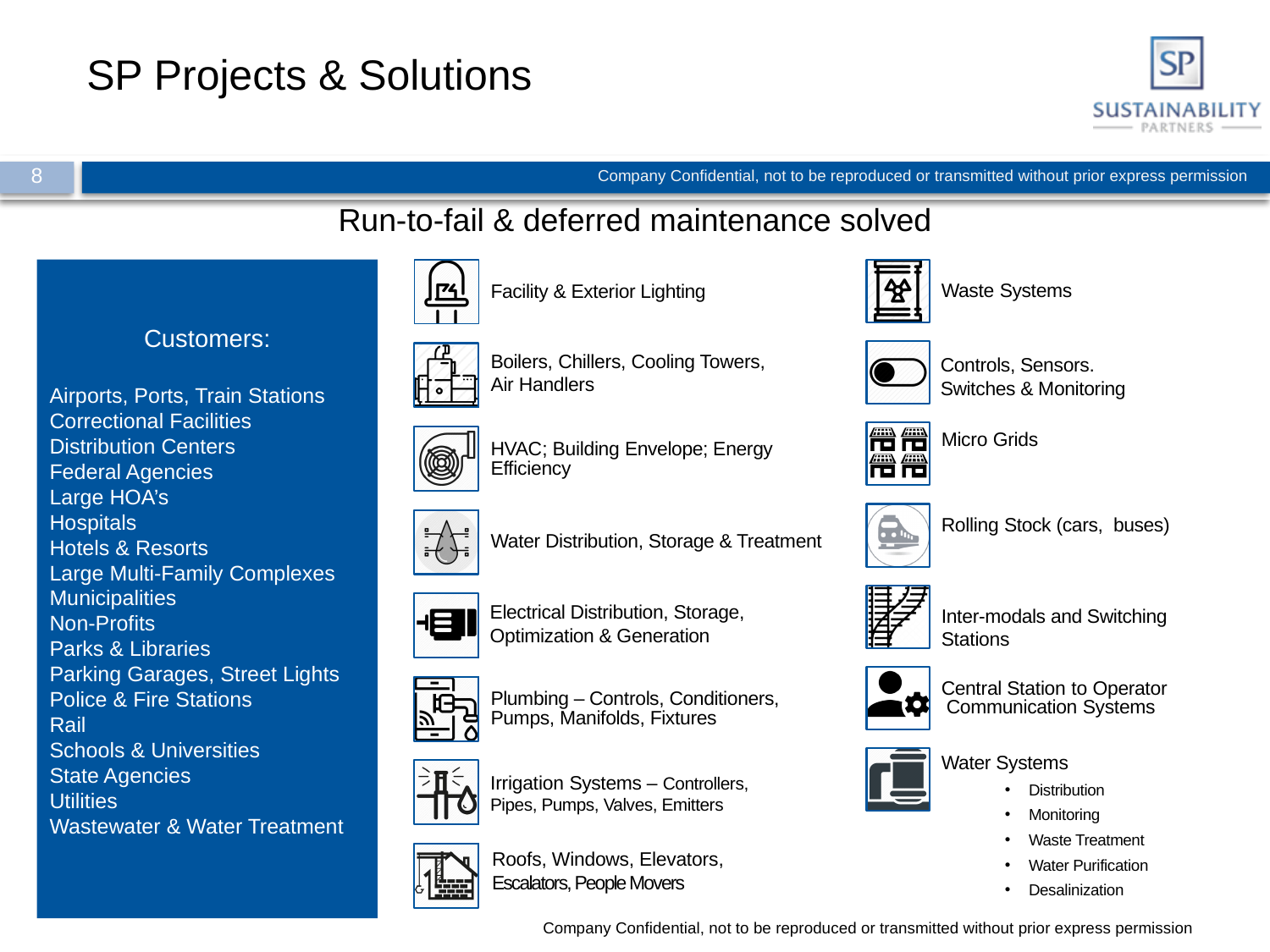

# SP Projects & Solutions
8
Run-to-fail & deferred maintenance solved

Customers:

Airports, Ports, Train Stations
Correctional Facilities
Distribution Centers
Federal Agencies
Large HOA’s
Hospitals
Hotels & Resorts
Large Multi-Family Complexes
Municipalities
Non-Profits
Parks & Libraries
Parking Garages, Street Lights
Police & Fire Stations
Rail
Schools & Universities
State Agencies
Utilities
Wastewater & Water Treatment

Waste Systems
Facility & Exterior Lighting

Boilers, Chillers, Cooling Towers, Air Handlers
Controls, Sensors. Switches & Monitoring

Micro Grids

HVAC; Building Envelope; Energy  Efficiency

Rolling Stock (cars,  buses)
Water Distribution, Storage & Treatment

Electrical Distribution, Storage, Optimization & Generation
Inter-modals and Switching Stations

Central Station to Operator  Communication Systems

Plumbing – Controls, Conditioners, Pumps, Manifolds, Fixtures

Water Systems
Distribution
Monitoring
Waste Treatment
Water Purification
Desalinization

Irrigation Systems – Controllers, Pipes, Pumps, Valves, Emitters

Roofs, Windows, Elevators, Escalators, People Movers
8